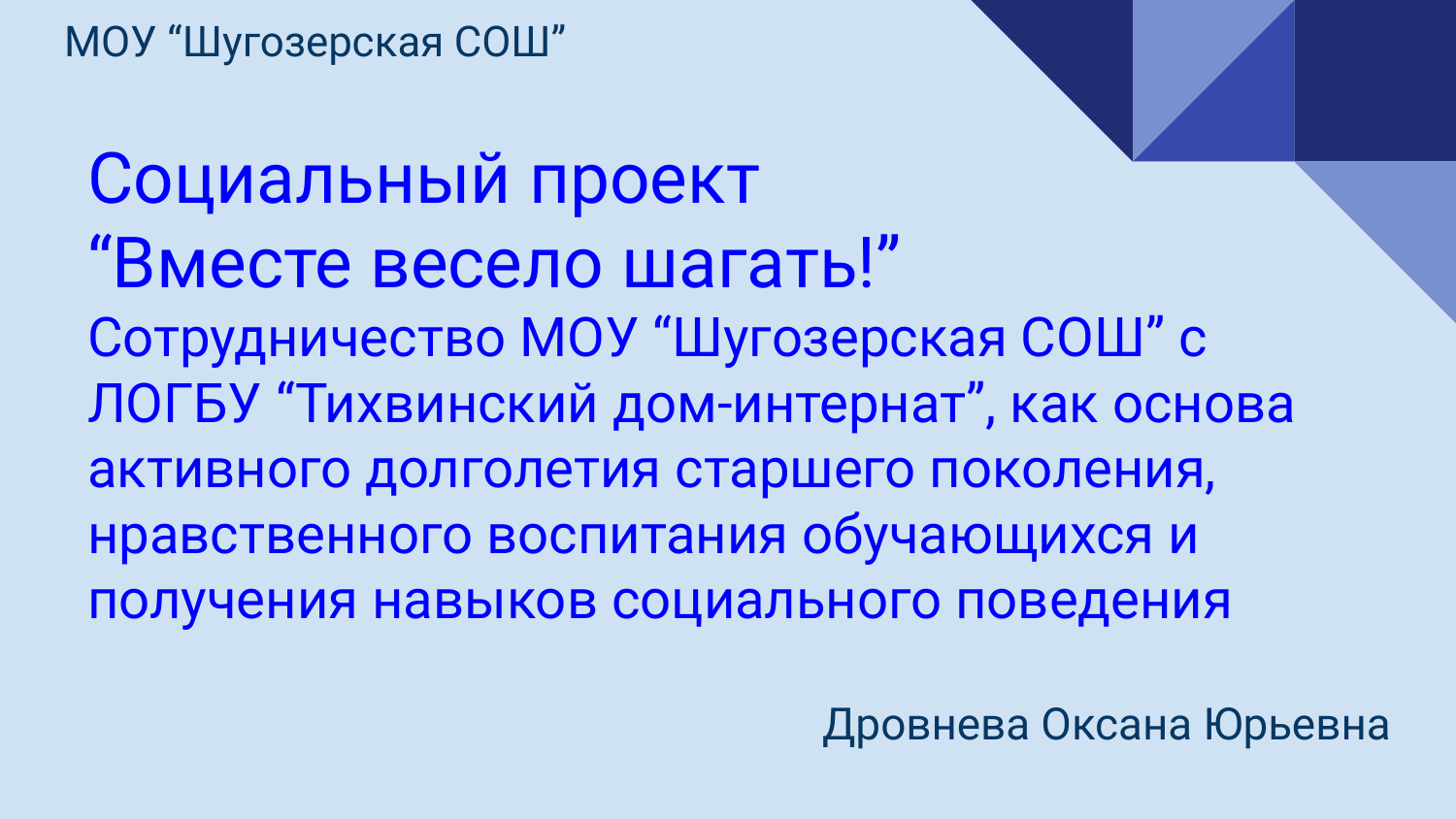

МОУ “Шугозерская СОШ”
# Социальный проект
“Вместе весело шагать!”
Сотрудничество МОУ “Шугозерская СОШ” с ЛОГБУ “Тихвинский дом-интернат”, как основа активного долголетия старшего поколения, нравственного воспитания обучающихся и получения навыков социального поведения
Дровнева Оксана Юрьевна